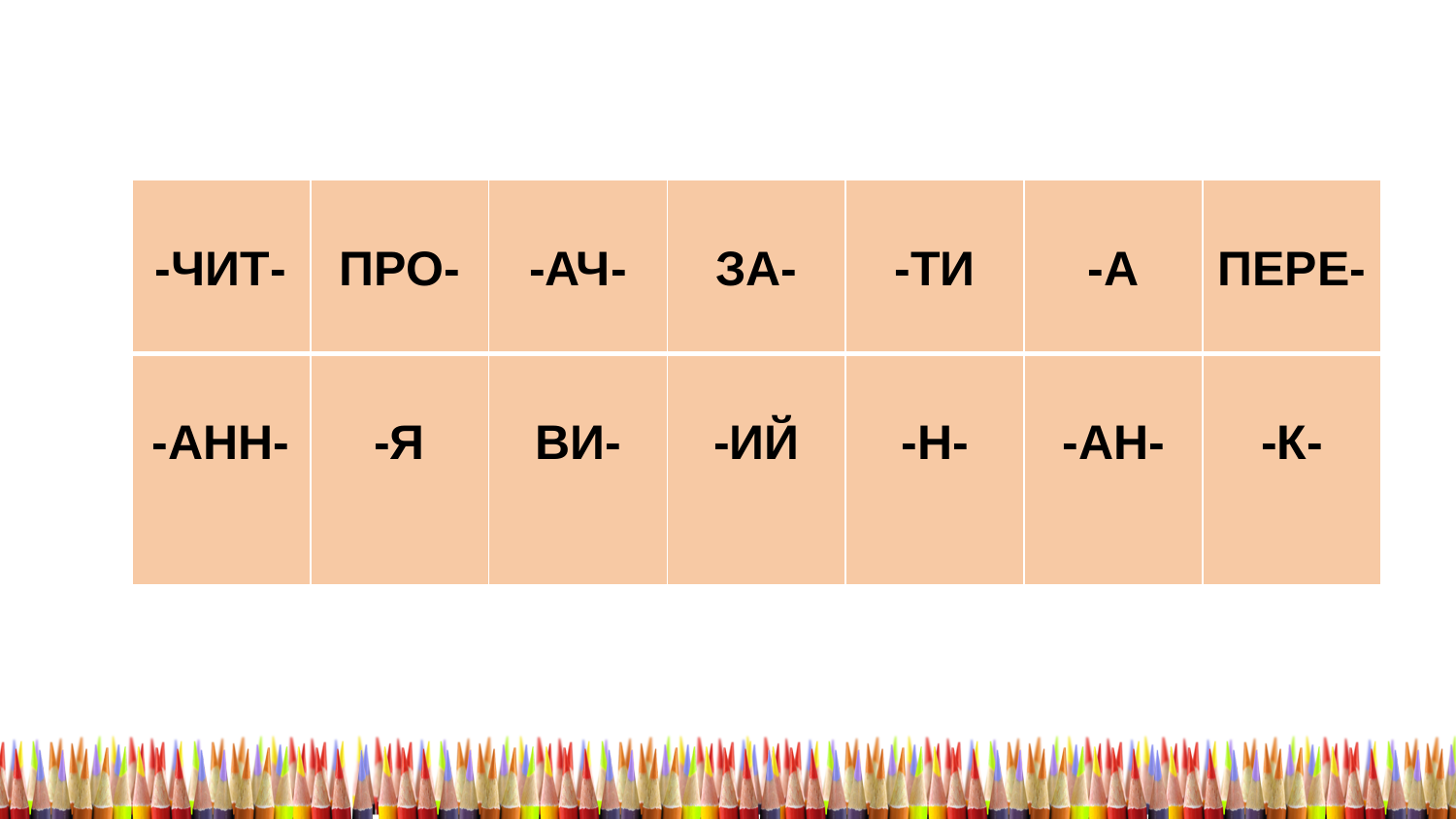

| -ЧИТ- | ПРО- | -АЧ- | ЗА- | -ТИ | -А | ПЕРЕ- |
| --- | --- | --- | --- | --- | --- | --- |
| -АНН- | -Я | ВИ- | -ИЙ | -Н- | -АН- | -К- |